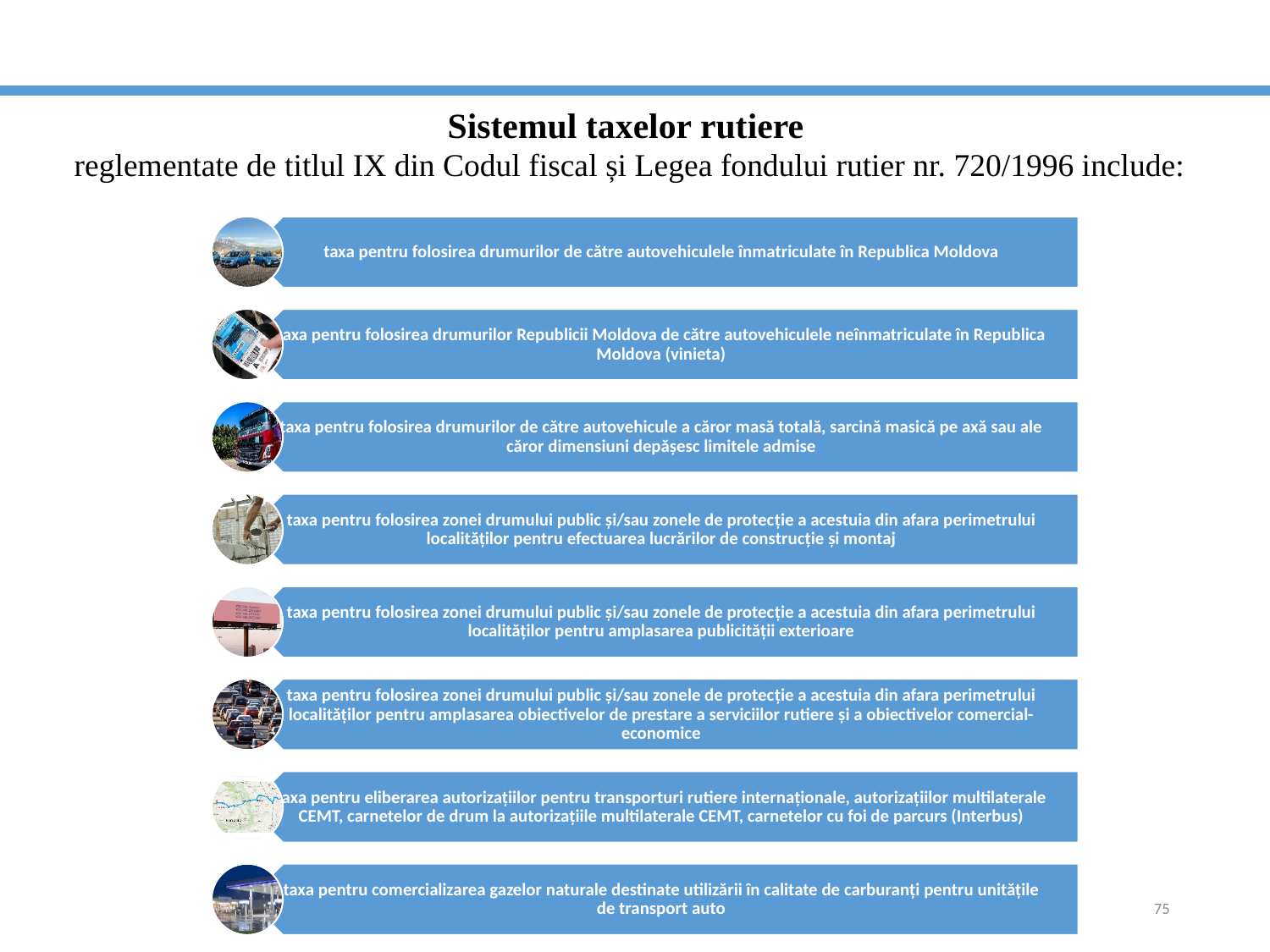

Sistemul taxelor rutiere
reglementate de titlul IX din Codul fiscal și Legea fondului rutier nr. 720/1996 include:
taxa pentru folosirea drumurilor de către autovehiculele înmatriculate în Republica Moldova
taxa pentru folosirea drumurilor Republicii Moldova de către autovehiculele neînmatriculate în Republica Moldova (vinieta)
taxa pentru folosirea drumurilor de către autovehicule a căror masă totală, sarcină masică pe axă sau ale căror dimensiuni depăşesc limitele admise
taxa pentru folosirea zonei drumului public şi/sau zonele de protecţie a acestuia din afara perimetrului localităţilor pentru efectuarea lucrărilor de construcţie şi montaj
taxa pentru folosirea zonei drumului public şi/sau zonele de protecţie a acestuia din afara perimetrului localităţilor pentru amplasarea publicităţii exterioare
taxa pentru folosirea zonei drumului public şi/sau zonele de protecţie a acestuia din afara perimetrului localităţilor pentru amplasarea obiectivelor de prestare a serviciilor rutiere și a obiectivelor comercial-economice
taxa pentru eliberarea autorizaţiilor pentru transporturi rutiere internaţionale, autorizaţiilor multilaterale CEMT, carnetelor de drum la autorizaţiile multilaterale CEMT, carnetelor cu foi de parcurs (Interbus)
taxa pentru comercializarea gazelor naturale destinate utilizării în calitate de carburanţi pentru unităţile de transport auto
75